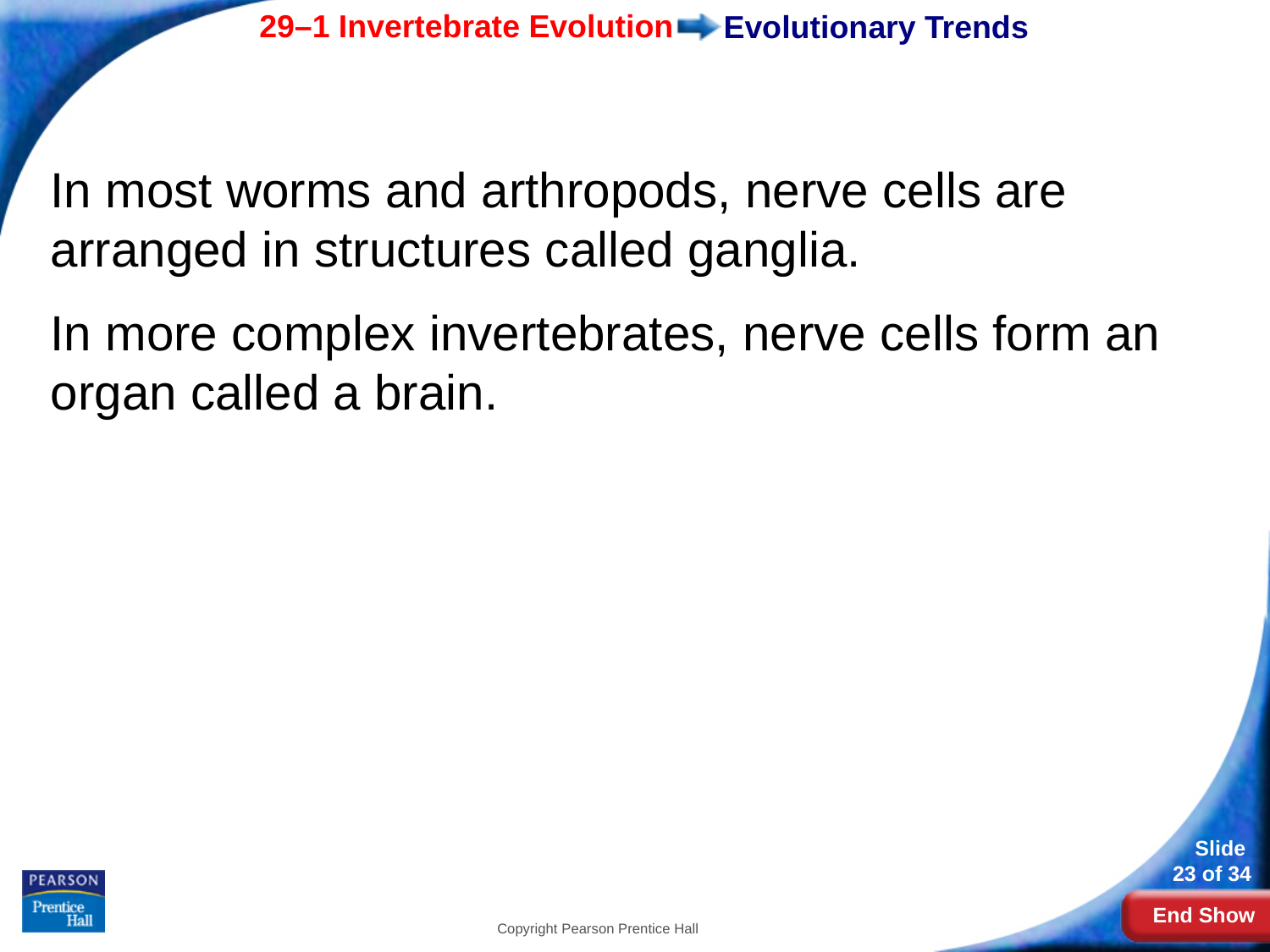

# Evolutionary Trends
In most worms and arthropods, nerve cells are arranged in structures called ganglia.
In more complex invertebrates, nerve cells form an organ called a brain.
Copyright Pearson Prentice Hall